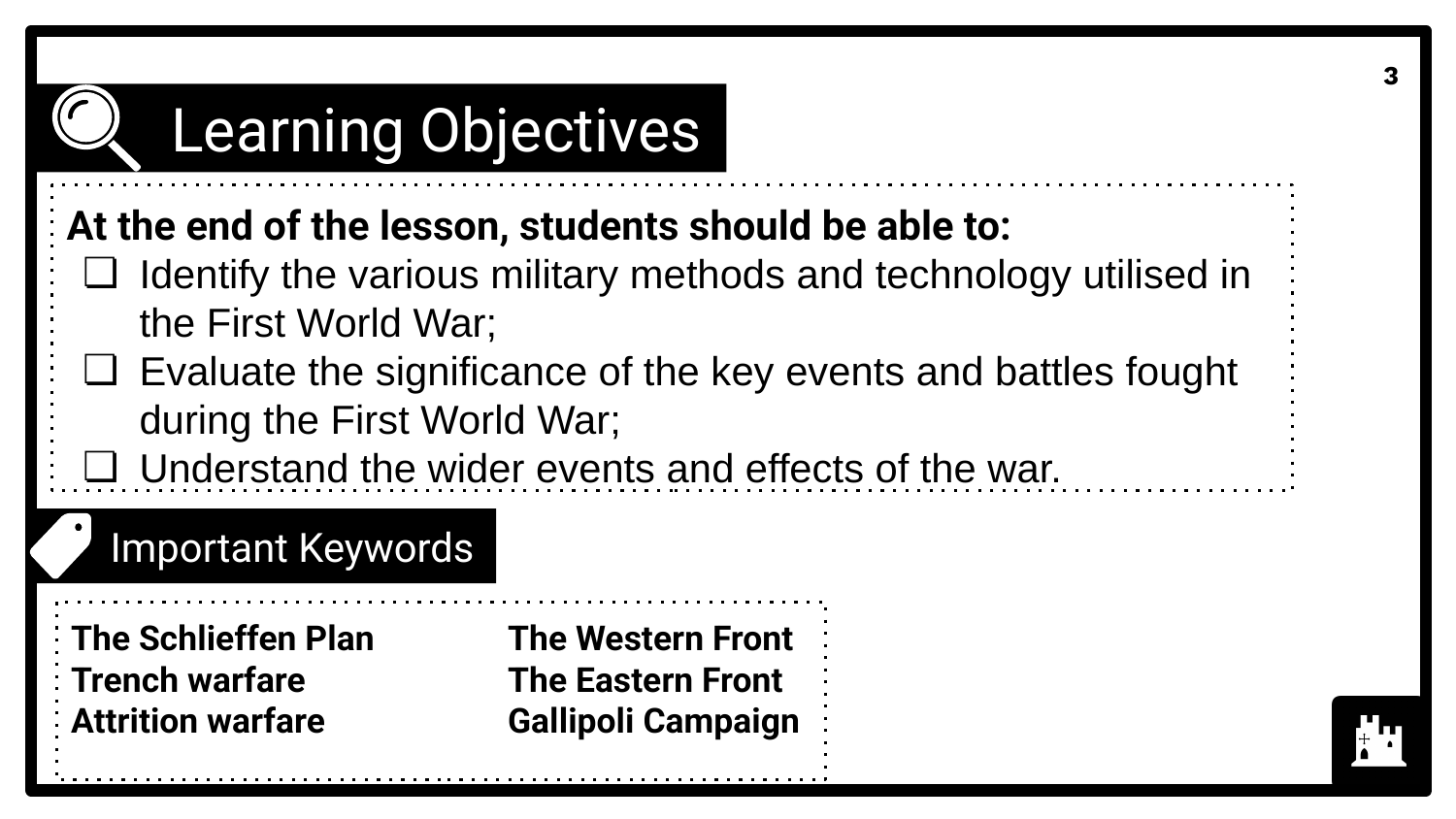

3
        Learning Objectives

At the end of the lesson, students should be able to:
Identify the various military methods and technology utilised in the First World War;
Evaluate the significance of the key events and battles fought during the First World War;
Understand the wider events and effects of the war.
      Important Keywords

The Schlieffen Plan	The Western Front
Trench warfare		The Eastern Front
Attrition warfare		Gallipoli Campaign